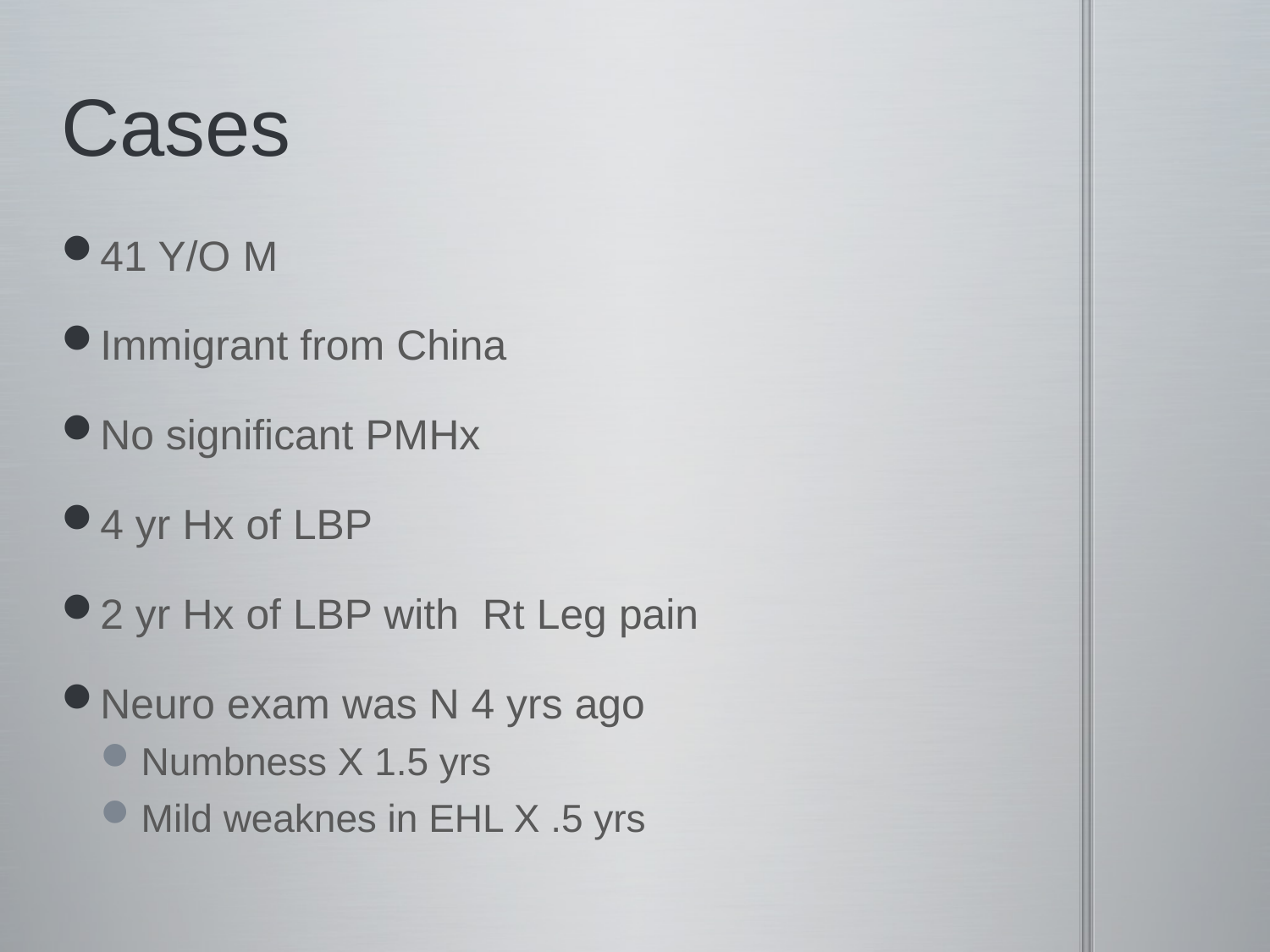

# Cases
41 Y/O M
Immigrant from China
No significant PMHx
4 yr Hx of LBP
2 yr Hx of LBP with  Rt Leg pain
Neuro exam was N 4 yrs ago
Numbness X 1.5 yrs
Mild weaknes in EHL X .5 yrs